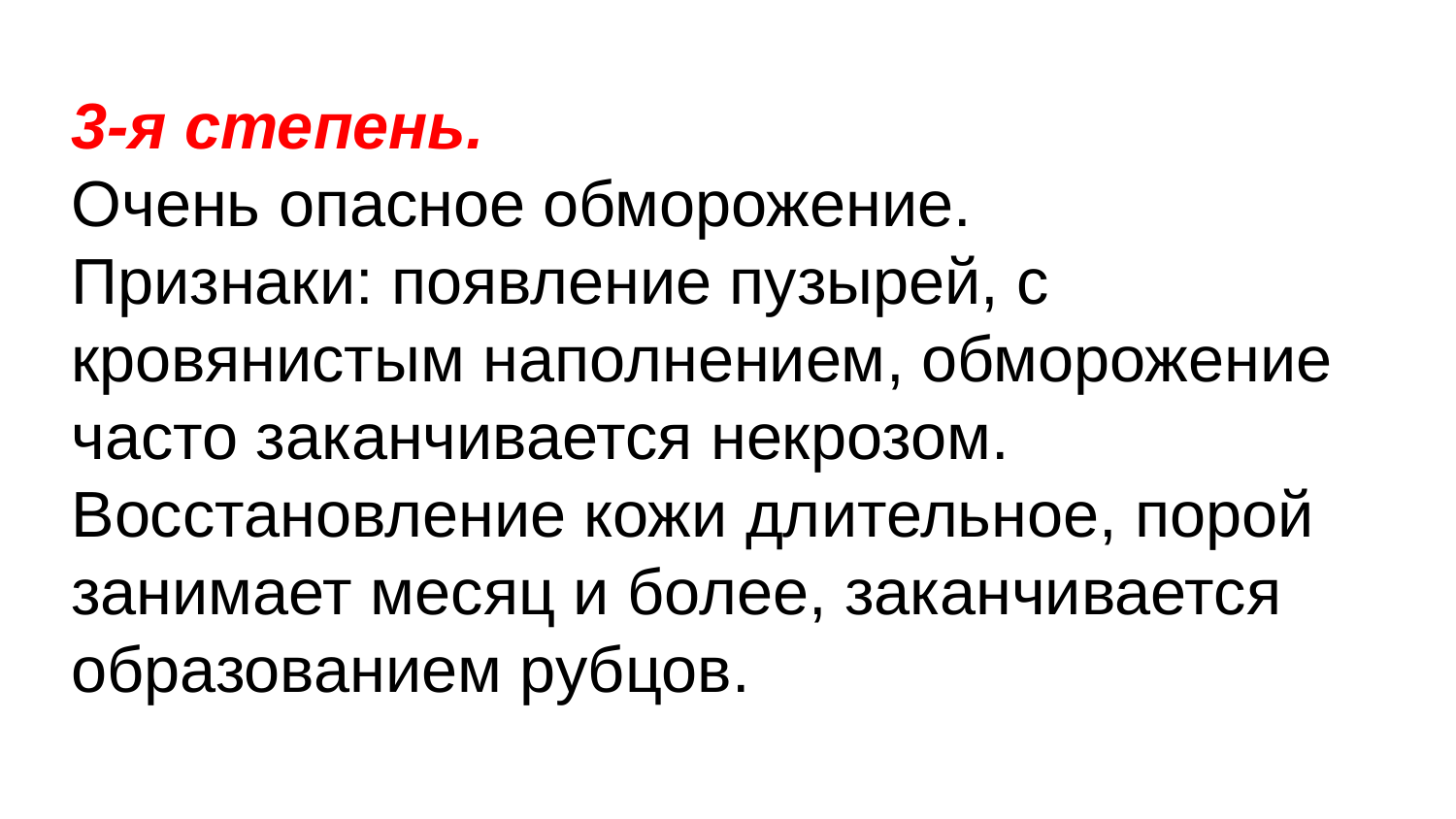

3-я степень.
Очень опасное обморожение.
Признаки: появление пузырей, с кровянистым наполнением, обморожение часто заканчивается некрозом.
Восстановление кожи длительное, порой занимает месяц и более, заканчивается образованием рубцов.